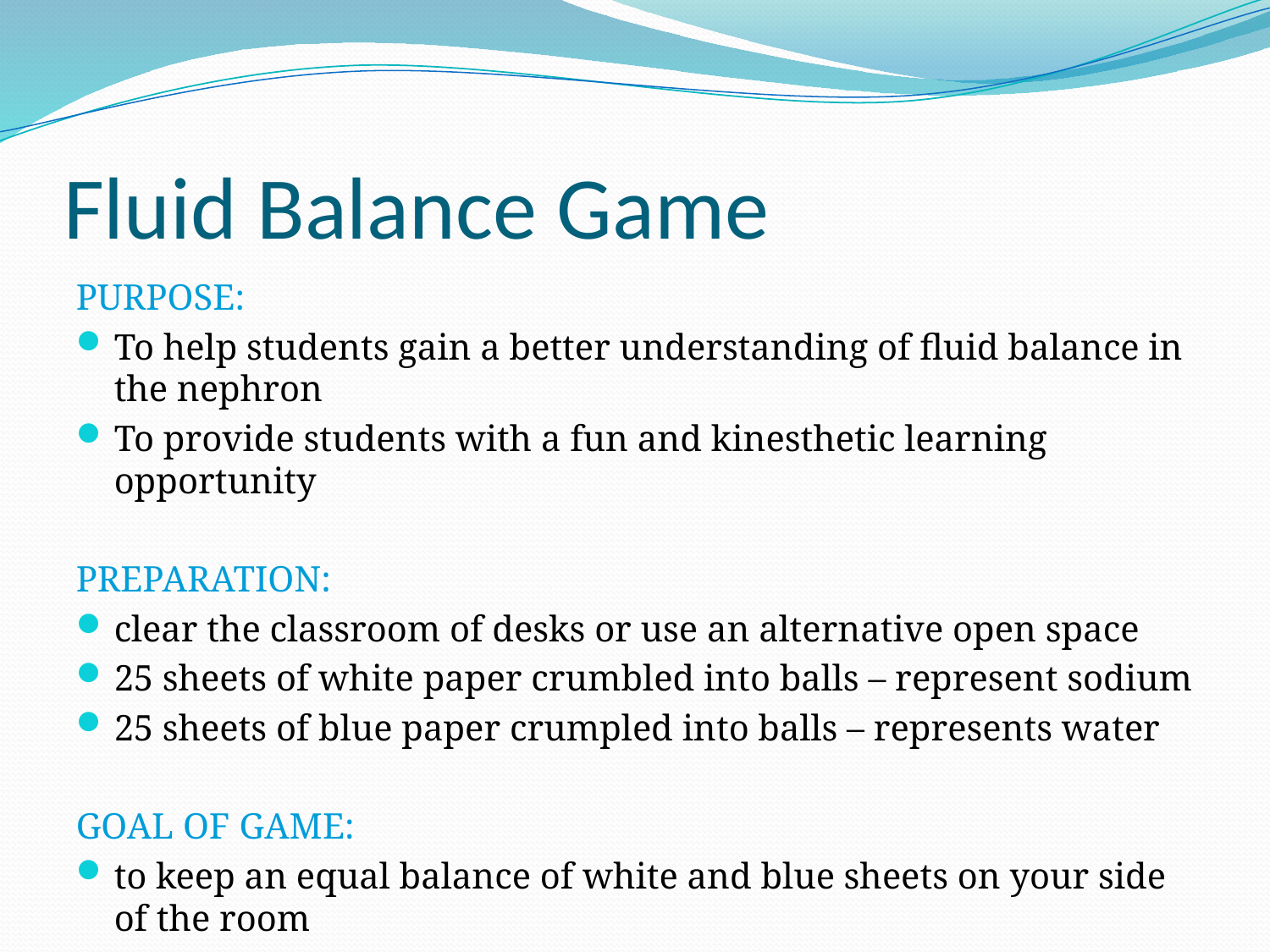

# Fluid Balance Game
PURPOSE:
To help students gain a better understanding of fluid balance in the nephron
To provide students with a fun and kinesthetic learning opportunity

PREPARATION:
clear the classroom of desks or use an alternative open space
25 sheets of white paper crumbled into balls – represent sodium
25 sheets of blue paper crumpled into balls – represents water

GOAL OF GAME:
to keep an equal balance of white and blue sheets on your side of the room